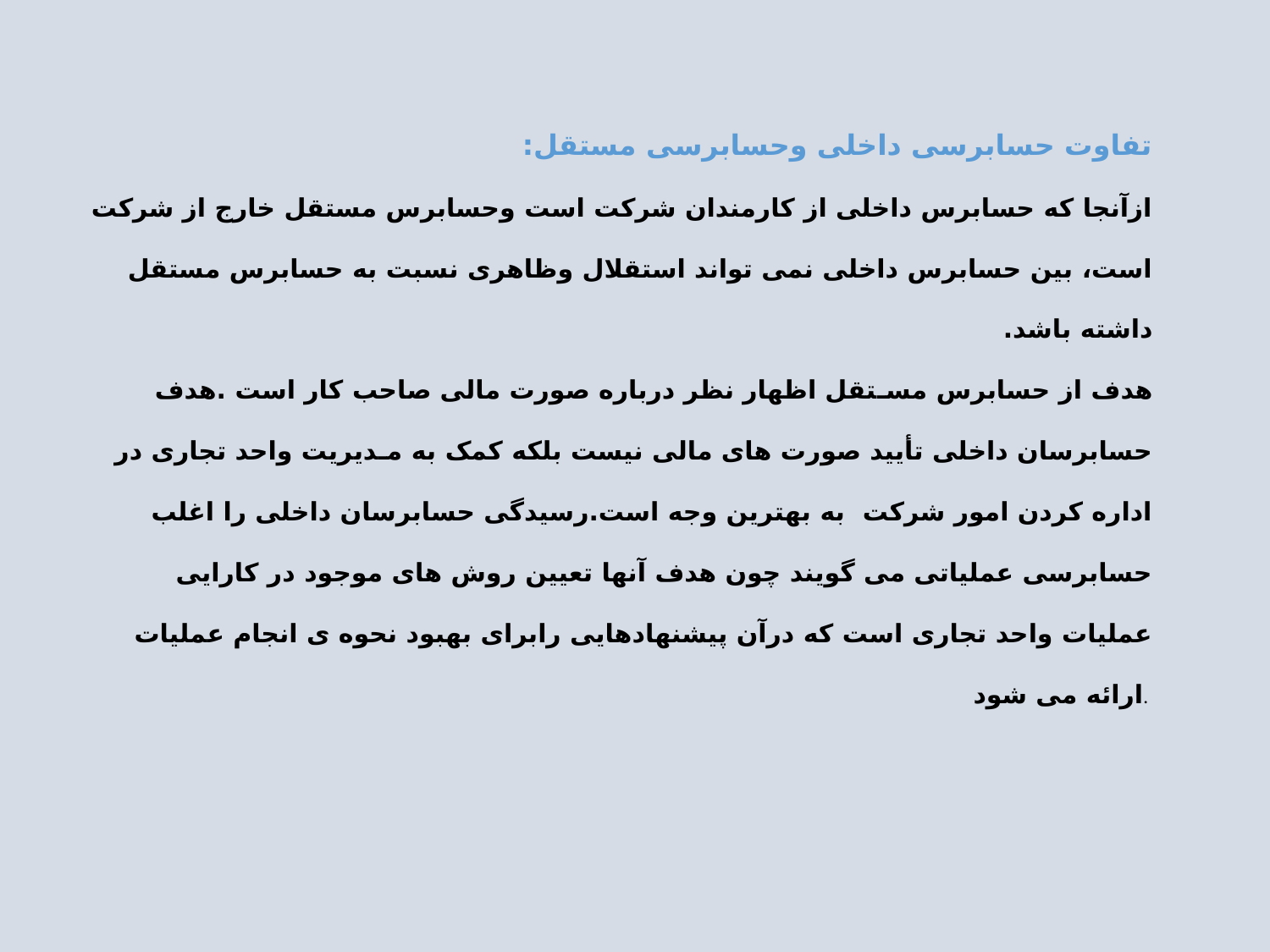

# تفاوت حسابرسی داخلی وحسابرسی مستقل: ازآنجا که حسابرس داخلی از کارمندان شرکت است وحسابرس مستقل خارج از شرکت است، بین حسابرس داخلی نمی تواند استقلال وظاهری نسبت به حسابرس مستقل داشته باشد. هدف از حسابرس مسـتقل اظهار نظر درباره صورت مالی صاحب کار است .هدف حسابرسان داخلی تأیید صورت های مالی نیست بلکه کمک به مـدیریت واحد تجاری در اداره کردن امور شرکت  به بهترین وجه است.رسیدگی حسابرسان داخلی را اغلب حسابرسی عملیاتی می گویند چون هدف آنها تعیین روش های موجود در کارایی عملیات واحد تجاری است که درآن پیشنهادهایی رابرای بهبود نحوه ی انجام عملیات ارائه می شود.